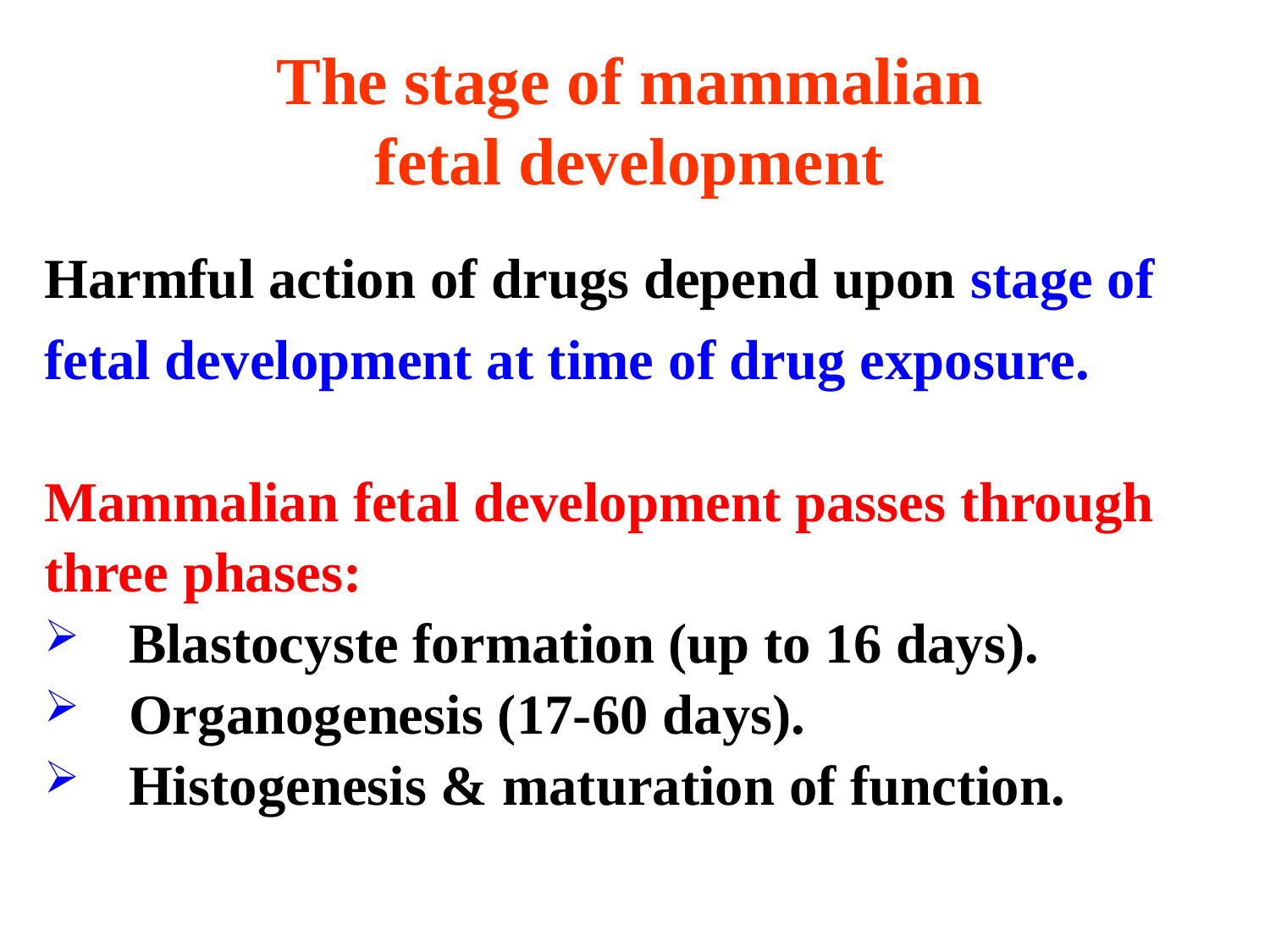

The stage of mammalian
fetal development

Harmful action of drugs depend upon stage of fetal development at time of drug exposure.

Mammalian fetal development passes through
three phases:
Blastocyste formation (up to 16 days).
Organogenesis (17-60 days).
Histogenesis & maturation of function.